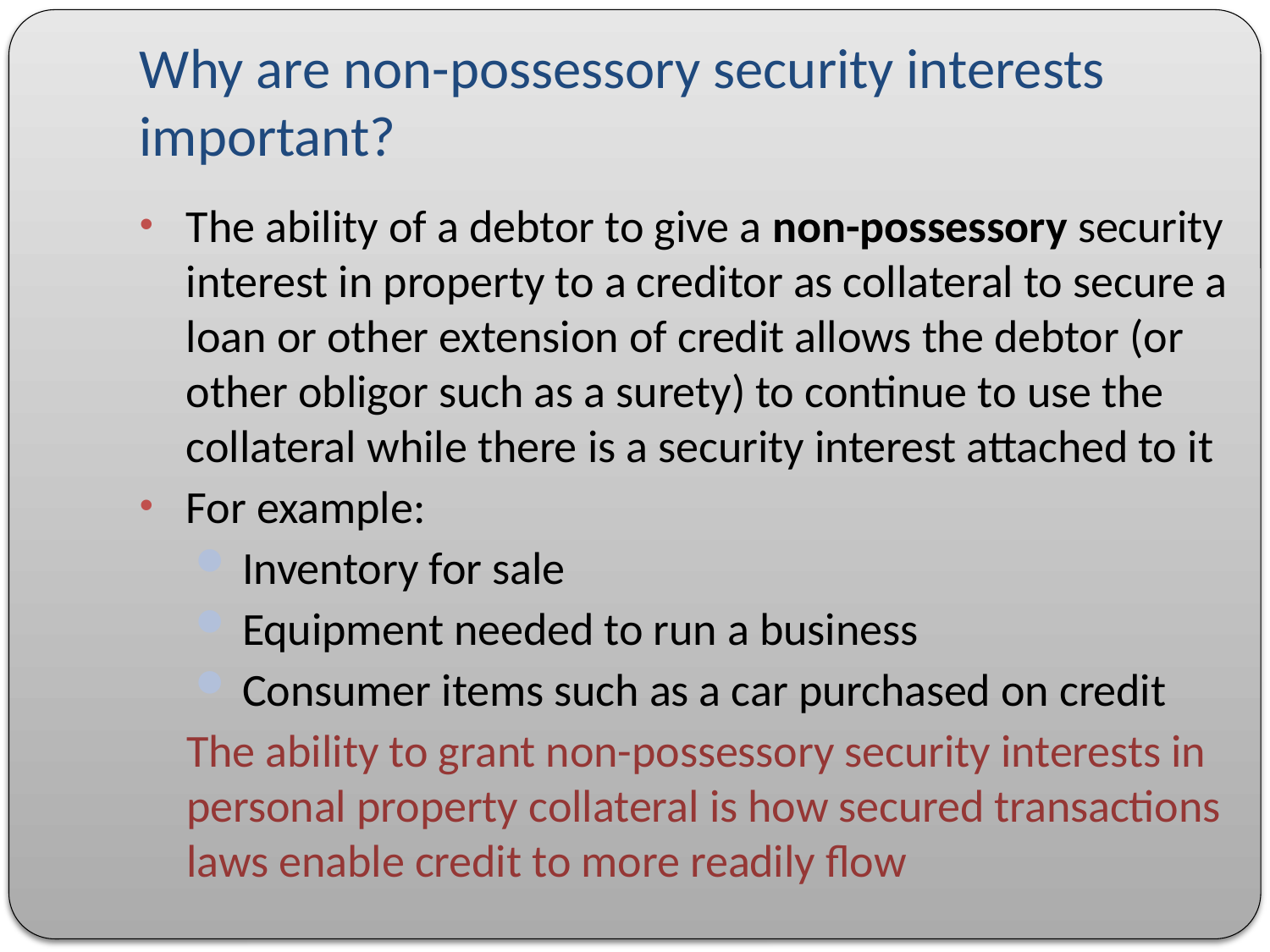

# Why are non-possessory security interests important?
The ability of a debtor to give a non-possessory security interest in property to a creditor as collateral to secure a loan or other extension of credit allows the debtor (or other obligor such as a surety) to continue to use the collateral while there is a security interest attached to it
For example:
Inventory for sale
Equipment needed to run a business
Consumer items such as a car purchased on credit
	The ability to grant non-possessory security interests in personal property collateral is how secured transactions laws enable credit to more readily flow